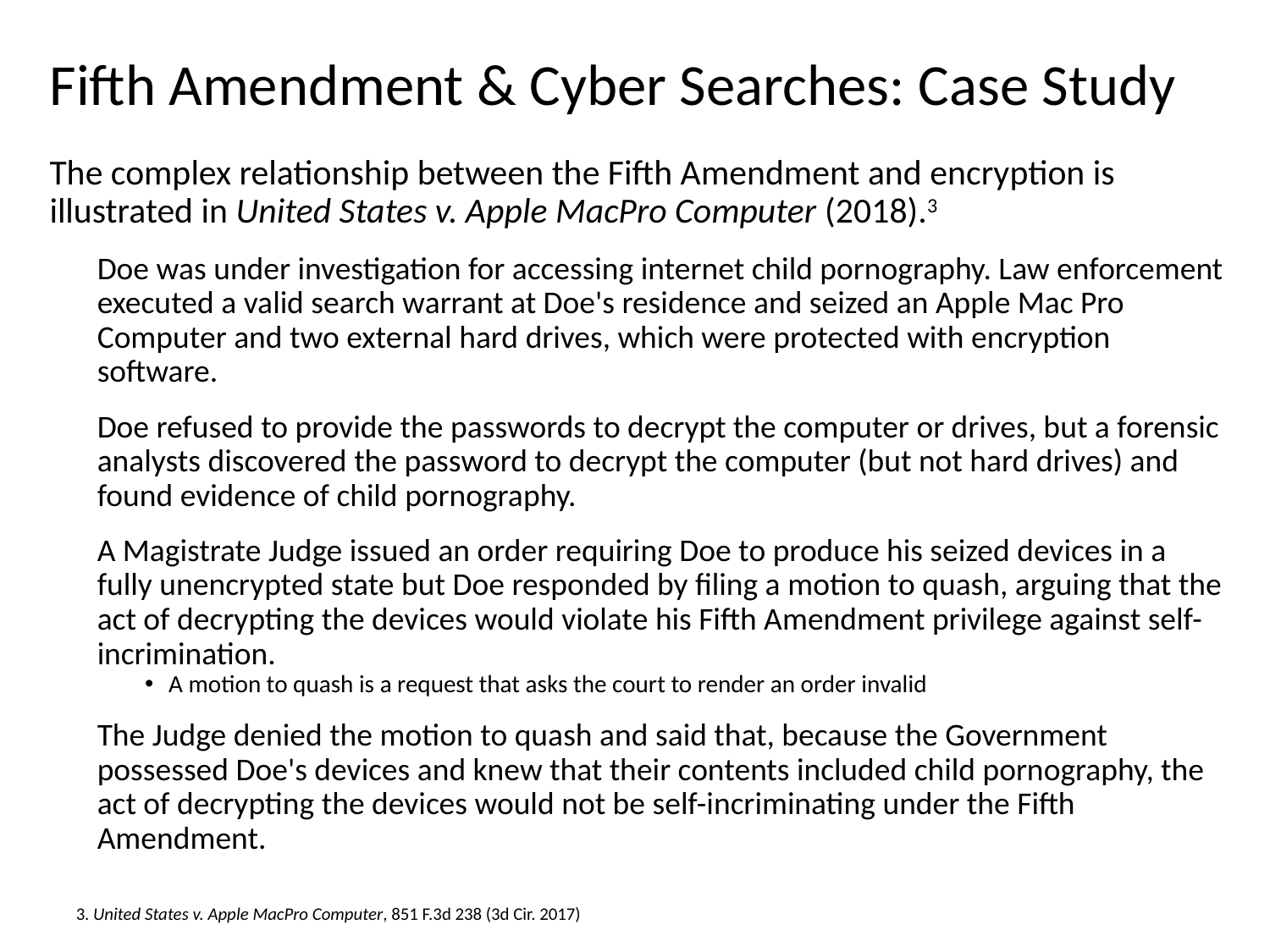

# Fifth Amendment & Cyber Searches: Case Study
The complex relationship between the Fifth Amendment and encryption is illustrated in United States v. Apple MacPro Computer (2018).3
Doe was under investigation for accessing internet child pornography. Law enforcement executed a valid search warrant at Doe's residence and seized an Apple Mac Pro Computer and two external hard drives, which were protected with encryption software.
Doe refused to provide the passwords to decrypt the computer or drives, but a forensic analysts discovered the password to decrypt the computer (but not hard drives) and found evidence of child pornography.
A Magistrate Judge issued an order requiring Doe to produce his seized devices in a fully unencrypted state but Doe responded by filing a motion to quash, arguing that the act of decrypting the devices would violate his Fifth Amendment privilege against self-incrimination.
A motion to quash is a request that asks the court to render an order invalid
The Judge denied the motion to quash and said that, because the Government possessed Doe's devices and knew that their contents included child pornography, the act of decrypting the devices would not be self-incriminating under the Fifth Amendment.

3. United States v. Apple MacPro Computer, 851 F.3d 238 (3d Cir. 2017)